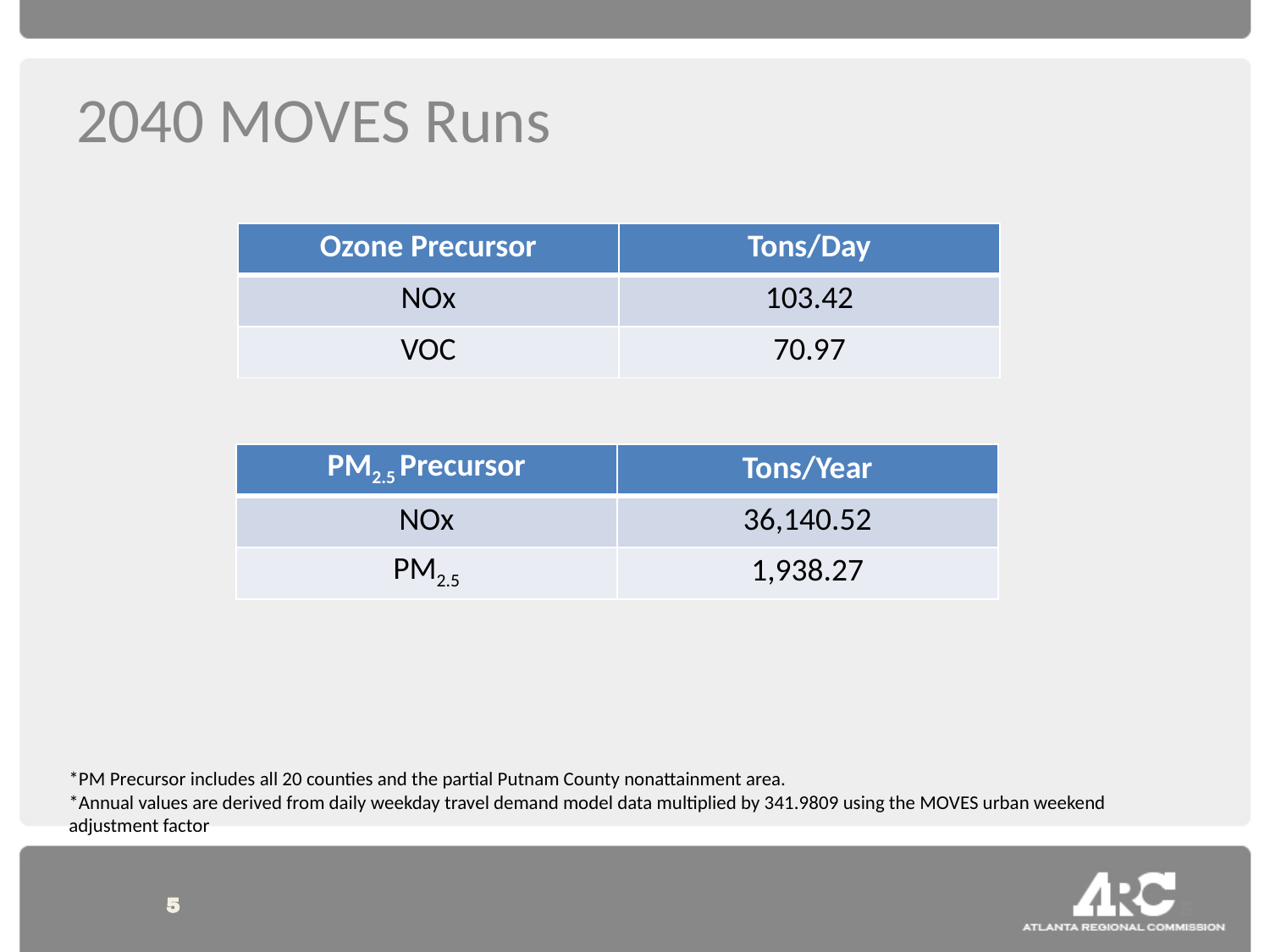

# 2040 MOVES Runs
| Ozone Precursor | Tons/Day |
| --- | --- |
| NOx | 103.42 |
| VOC | 70.97 |
| PM2.5 Precursor | Tons/Year |
| --- | --- |
| NOx | 36,140.52 |
| PM2.5 | 1,938.27 |
*PM Precursor includes all 20 counties and the partial Putnam County nonattainment area.
*Annual values are derived from daily weekday travel demand model data multiplied by 341.9809 using the MOVES urban weekend adjustment factor
5
5